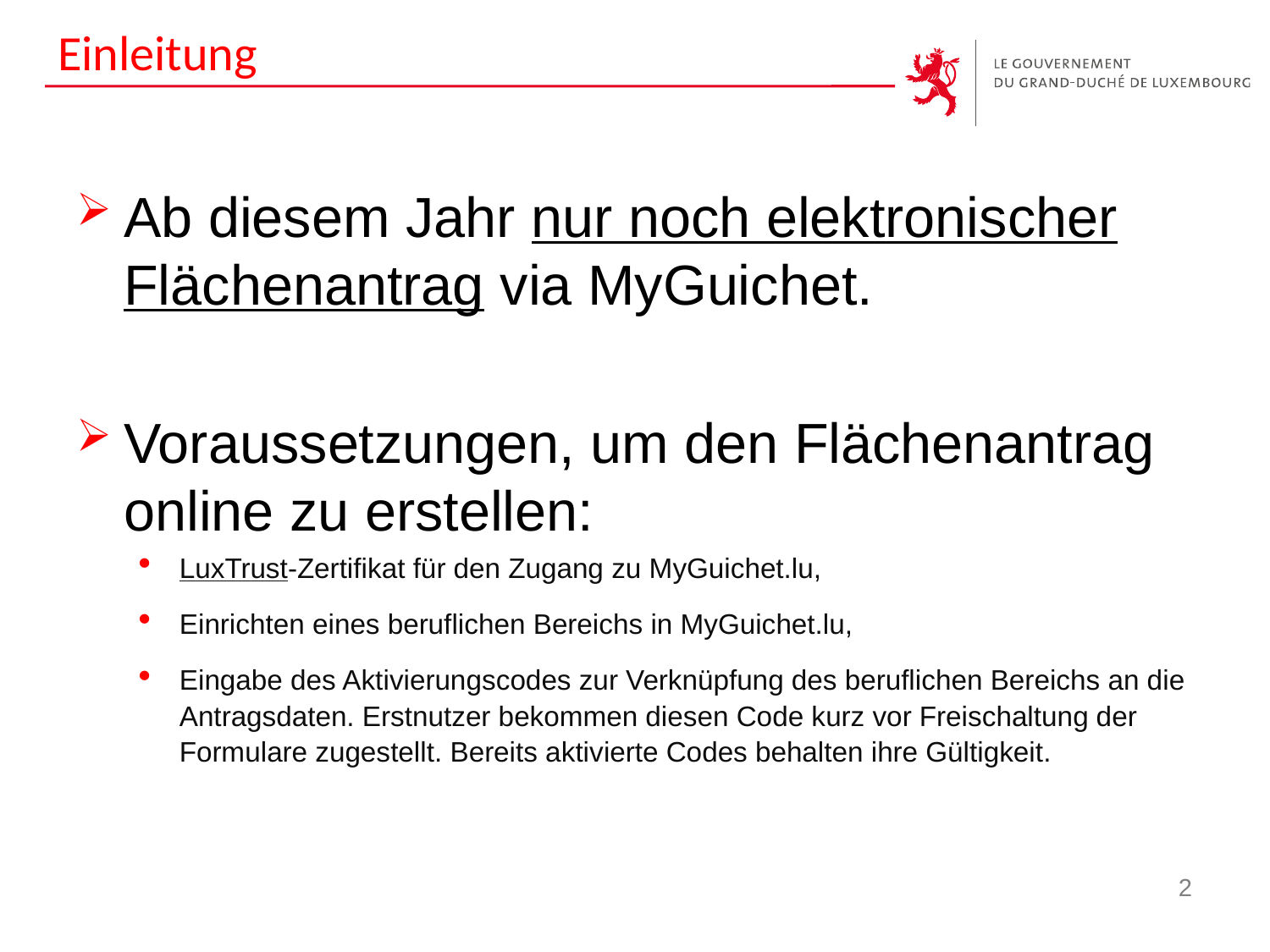

# Einleitung
Ab diesem Jahr nur noch elektronischer Flächenantrag via MyGuichet.

Voraussetzungen, um den Flächenantrag online zu erstellen:
LuxTrust-Zertifikat für den Zugang zu MyGuichet.lu,
Einrichten eines beruflichen Bereichs in MyGuichet.lu,
Eingabe des Aktivierungscodes zur Verknüpfung des beruflichen Bereichs an die Antragsdaten. Erstnutzer bekommen diesen Code kurz vor Freischaltung der Formulare zugestellt. Bereits aktivierte Codes behalten ihre Gültigkeit.

2